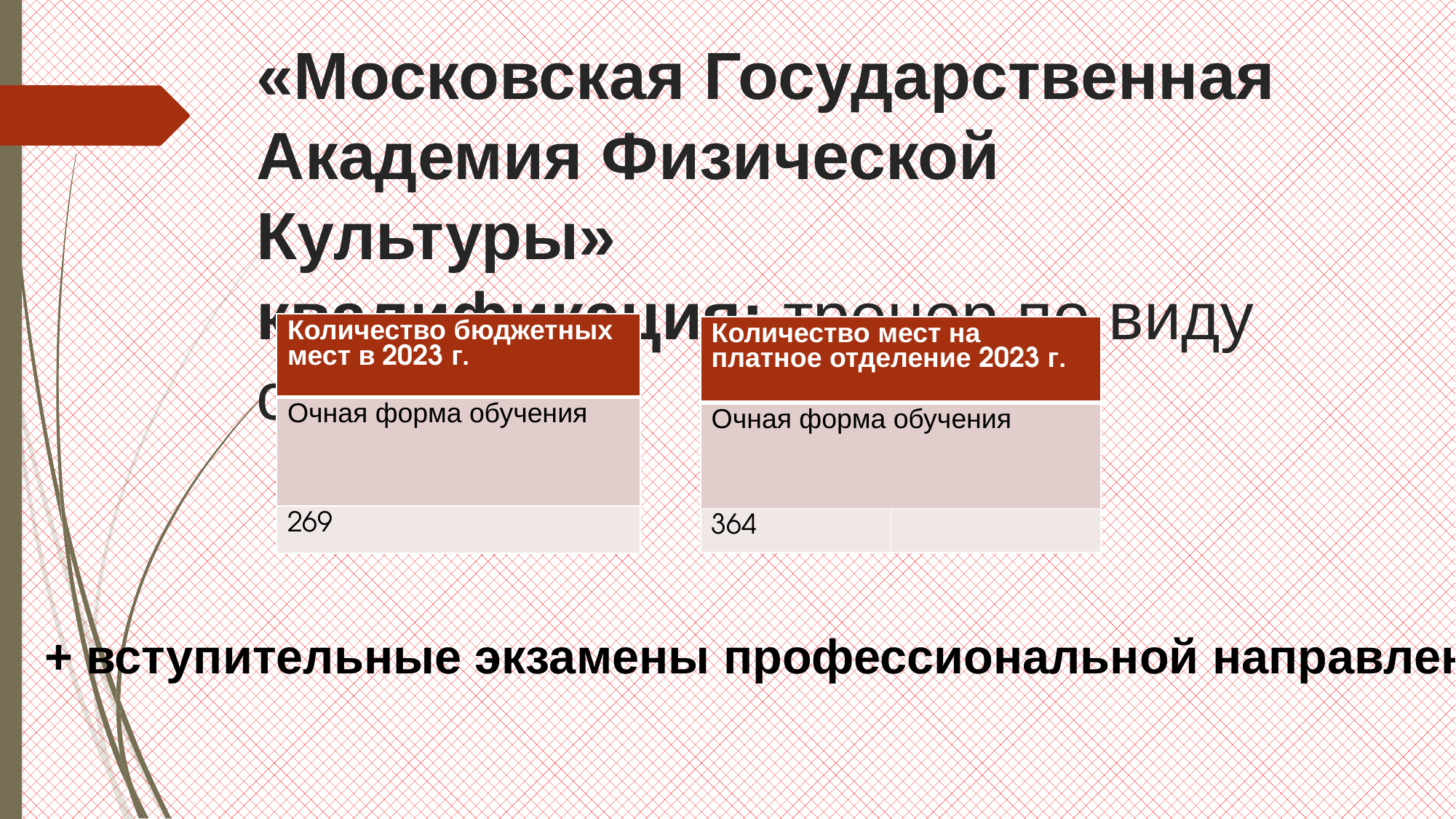

# «Московская Государственная Академия Физической Культуры» квалификация: тренер по виду спорта
| Количество бюджетных мест в 2023 г. |
| --- |
| Очная форма обучения |
| 269 |
| Количество мест на платное отделение 2023 г. |  |
| --- | --- |
| Очная форма обучения |  |
| 364 |  |
+ вступительные экзамены профессиональной направленности